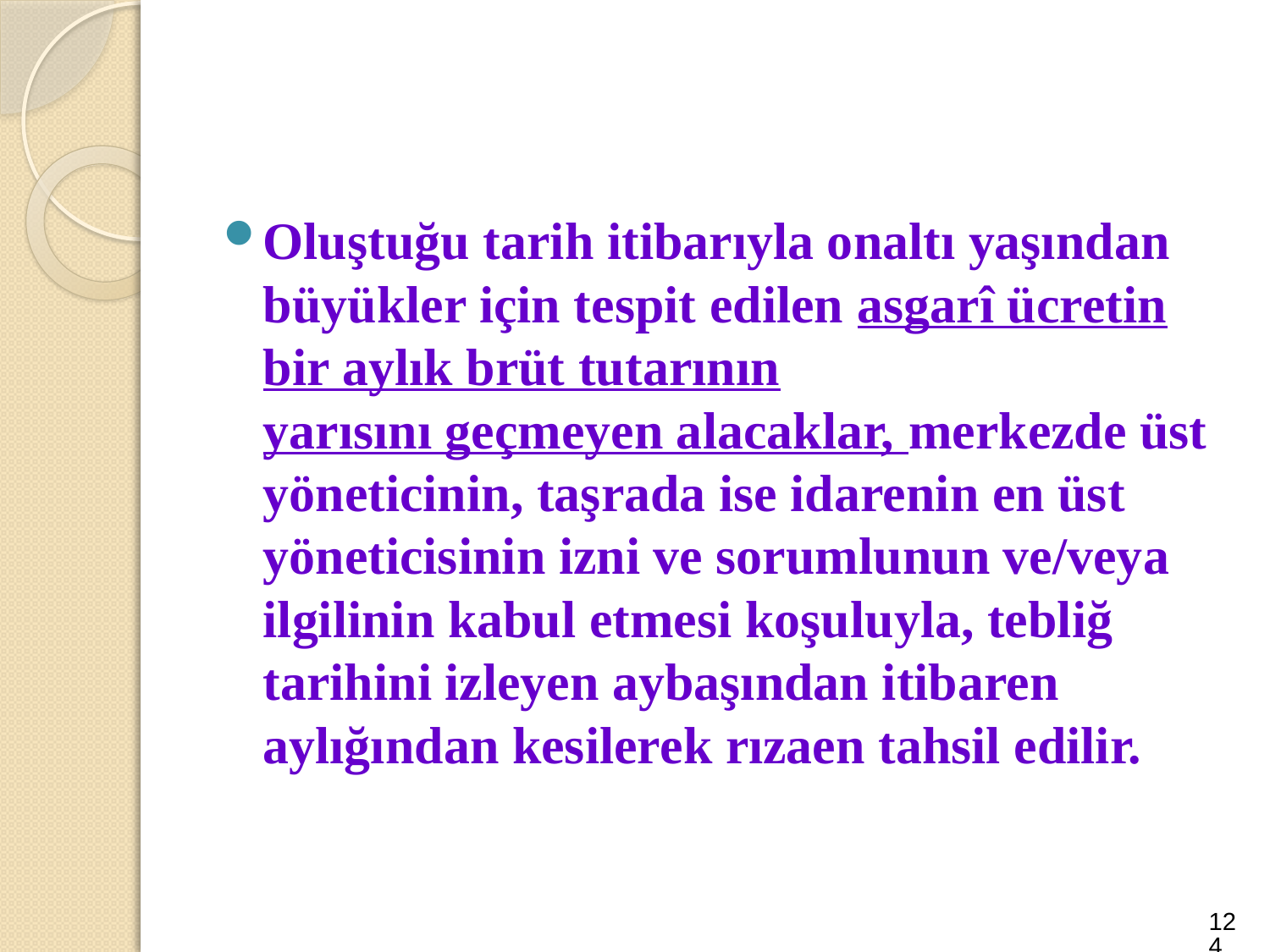

#
Oluştuğu tarih itibarıyla onaltı yaşından büyükler için tespit edilen asgarî ücretin bir aylık brüt tutarının yarısını geçmeyen alacaklar, merkezde üst yöneticinin, taşrada ise idarenin en üst yöneticisinin izni ve sorumlunun ve/veya ilgilinin kabul etmesi koşuluyla, tebliğ tarihini izleyen aybaşından itibaren aylığından kesilerek rızaen tahsil edilir.

124